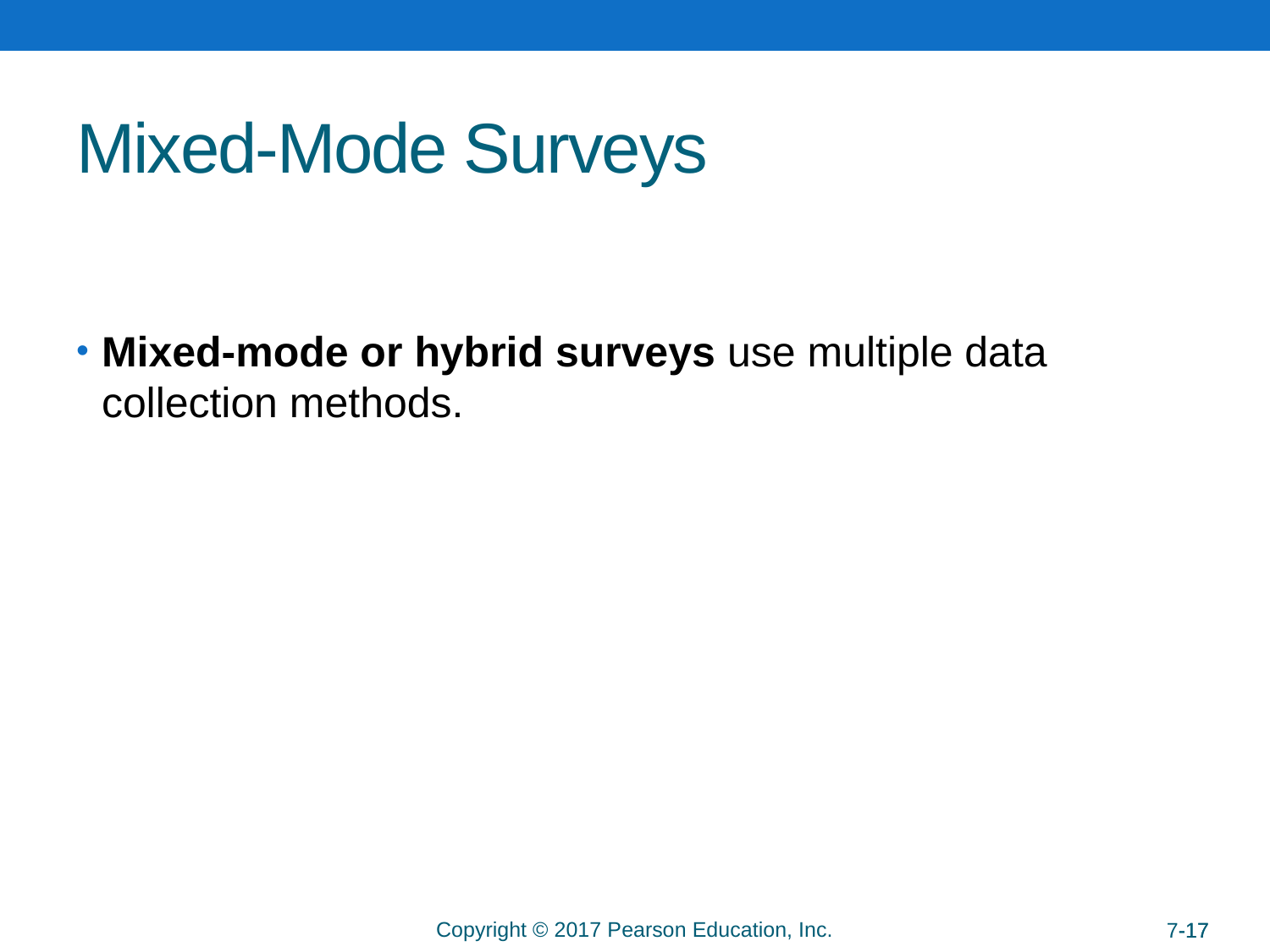

# Mixed-Mode Surveys
Mixed-mode or hybrid surveys use multiple data collection methods.